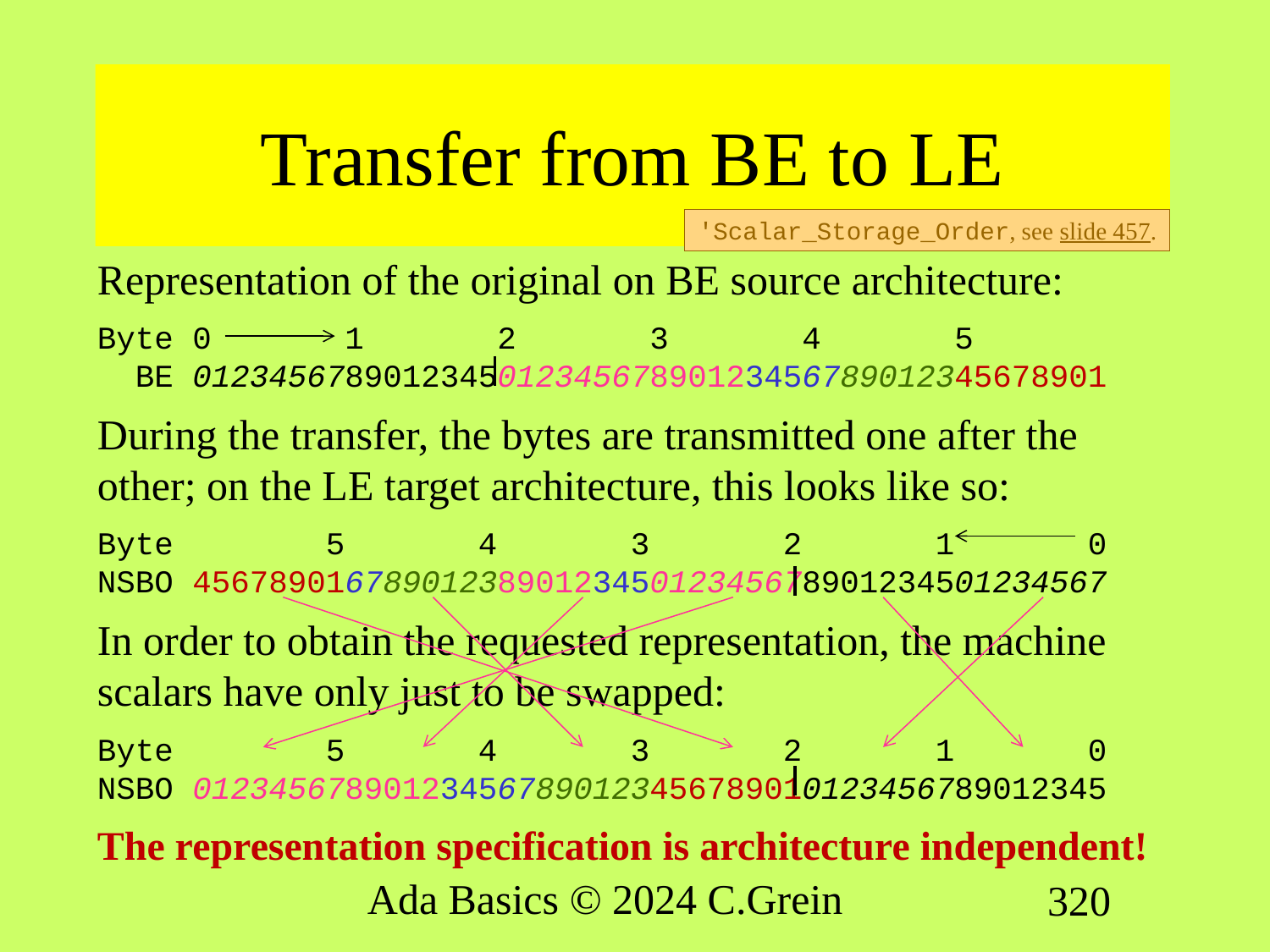

# Transfer from BE to LE
'Scalar_Storage_Order, see slide 457.
Representation of the original on BE source architecture:
Byte 0       1       2       3       4       5
  BE 012345678901234501234567890123456789012345678901
During the transfer, the bytes are transmitted one after the other; on the LE target architecture, this looks like so:
Byte        5       4       3       2       1       0
NSBO 456789016789012389012345012345678901234501234567
In order to obtain the requested representation, the machine scalars have only just to be swapped:
Byte        5       4       3       2       1       0
NSBO 012345678901234567890123456789010123456789012345
The representation specification is architecture independent!
Ada Basics © 2024 C.Grein
320